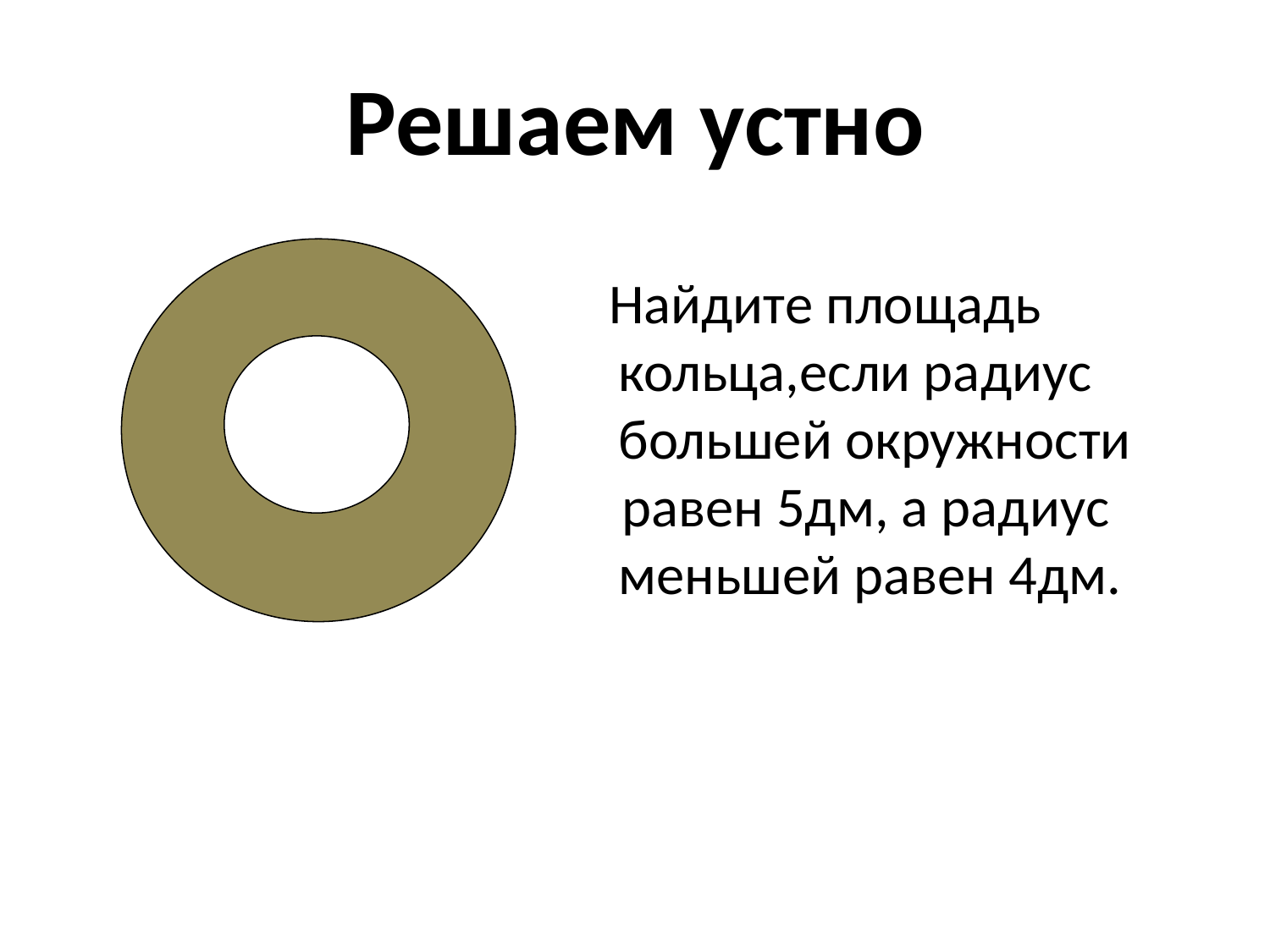

# Решаем устно

   Найдите площадь кольца,если радиус большей окружности
    равен 5дм, а радиус меньшей равен 4дм.